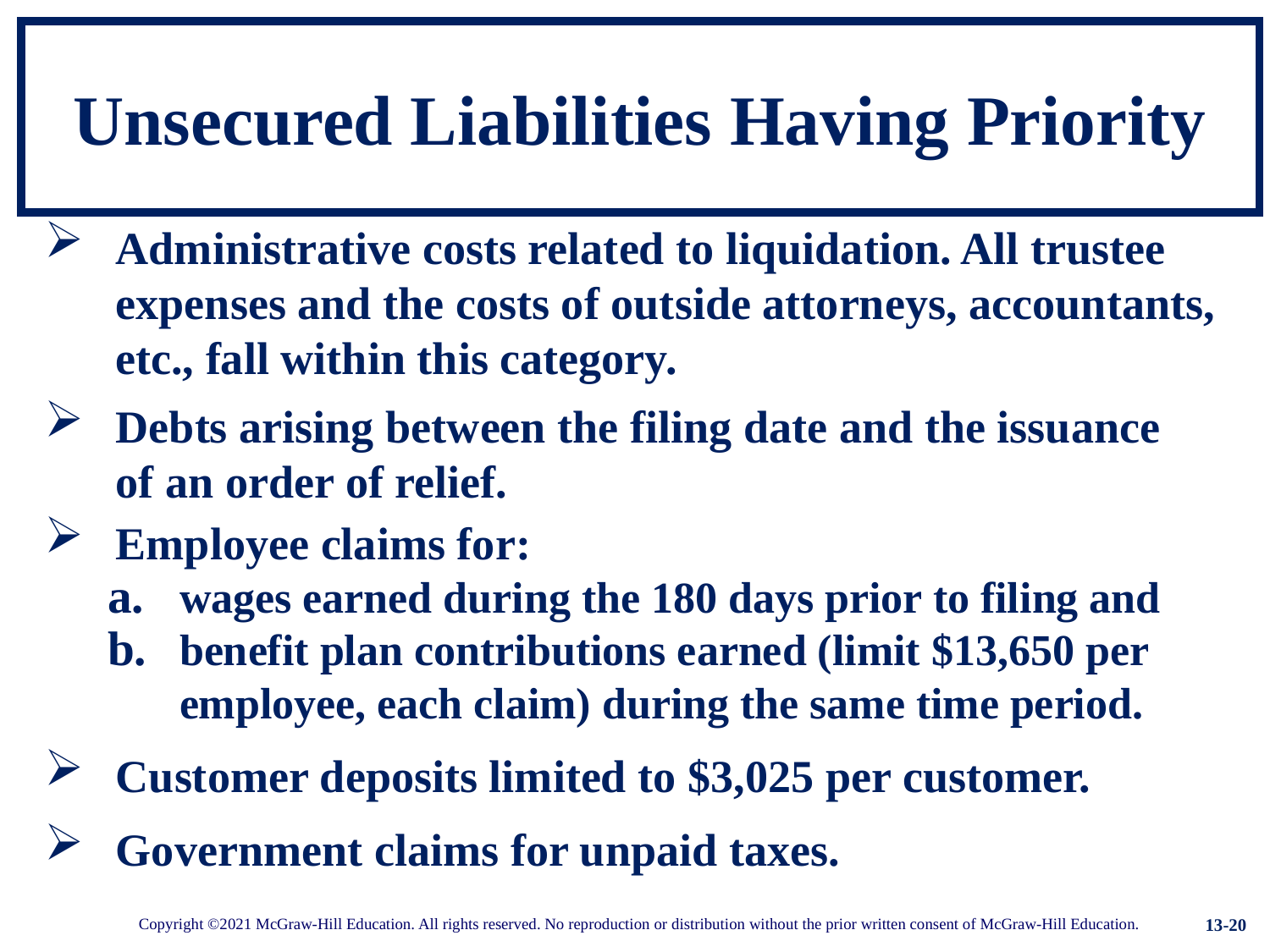

# Unsecured Liabilities Having Priority
Administrative costs related to liquidation. All trustee expenses and the costs of outside attorneys, accountants, etc., fall within this category.
Debts arising between the filing date and the issuance of an order of relief.
Employee claims for:
wages earned during the 180 days prior to filing and
benefit plan contributions earned (limit $13,650 per employee, each claim) during the same time period.
Customer deposits limited to $3,025 per customer.
Government claims for unpaid taxes.
13-20
Copyright ©2021 McGraw-Hill Education. All rights reserved. No reproduction or distribution without the prior written consent of McGraw-Hill Education.